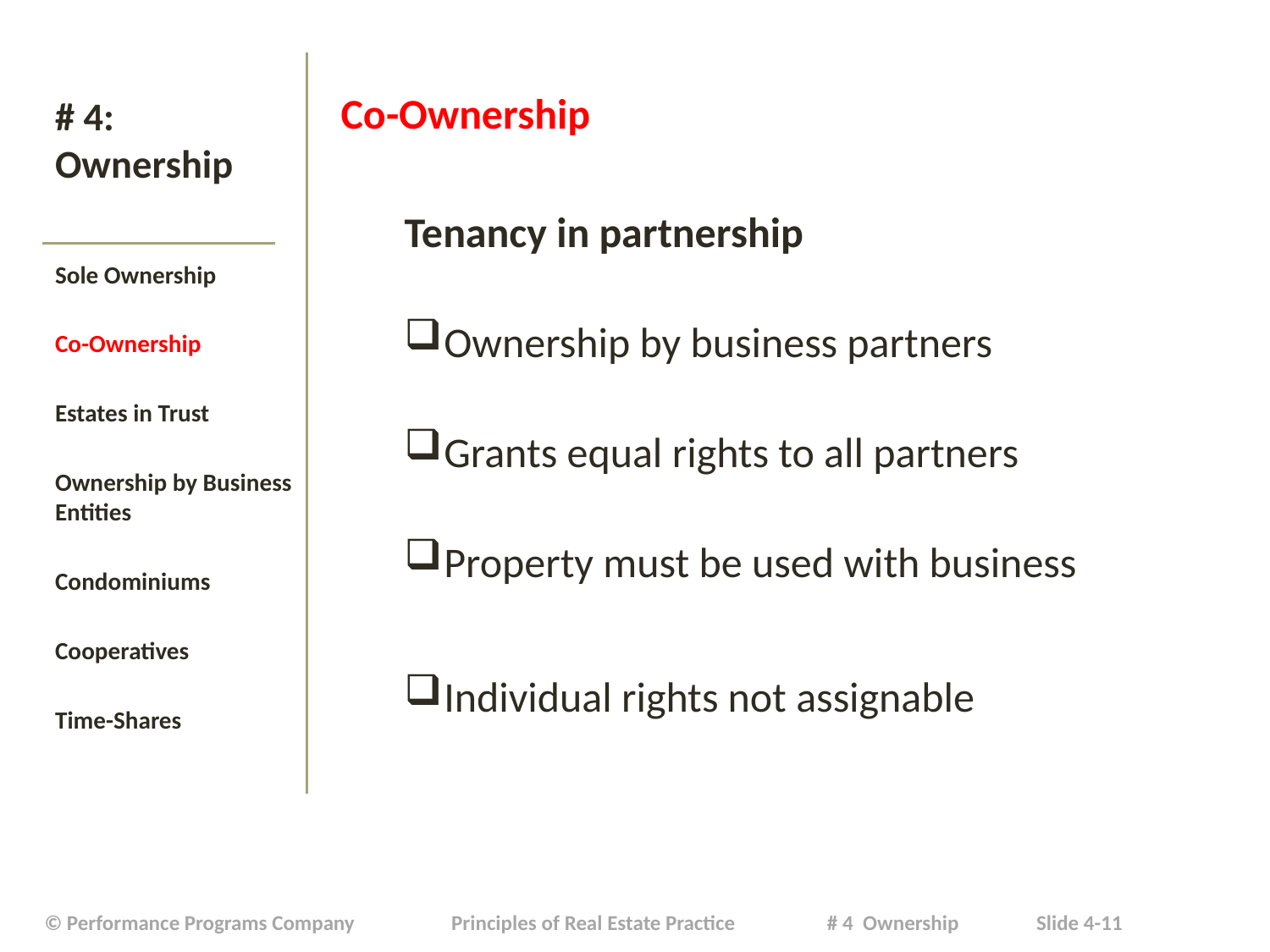

# # 4: Ownership

Co-Ownership

Tenancy in partnership
Ownership by business partners
Grants equal rights to all partners
Property must be used with business

Individual rights not assignable

Sole Ownership

Co-Ownership

Estates in Trust

Ownership by Business Entities

Condominiums

Cooperatives

Time-Shares

| © Performance Programs Company Principles of Real Estate Practice # 4 Ownership Slide 4-11 |
| --- |